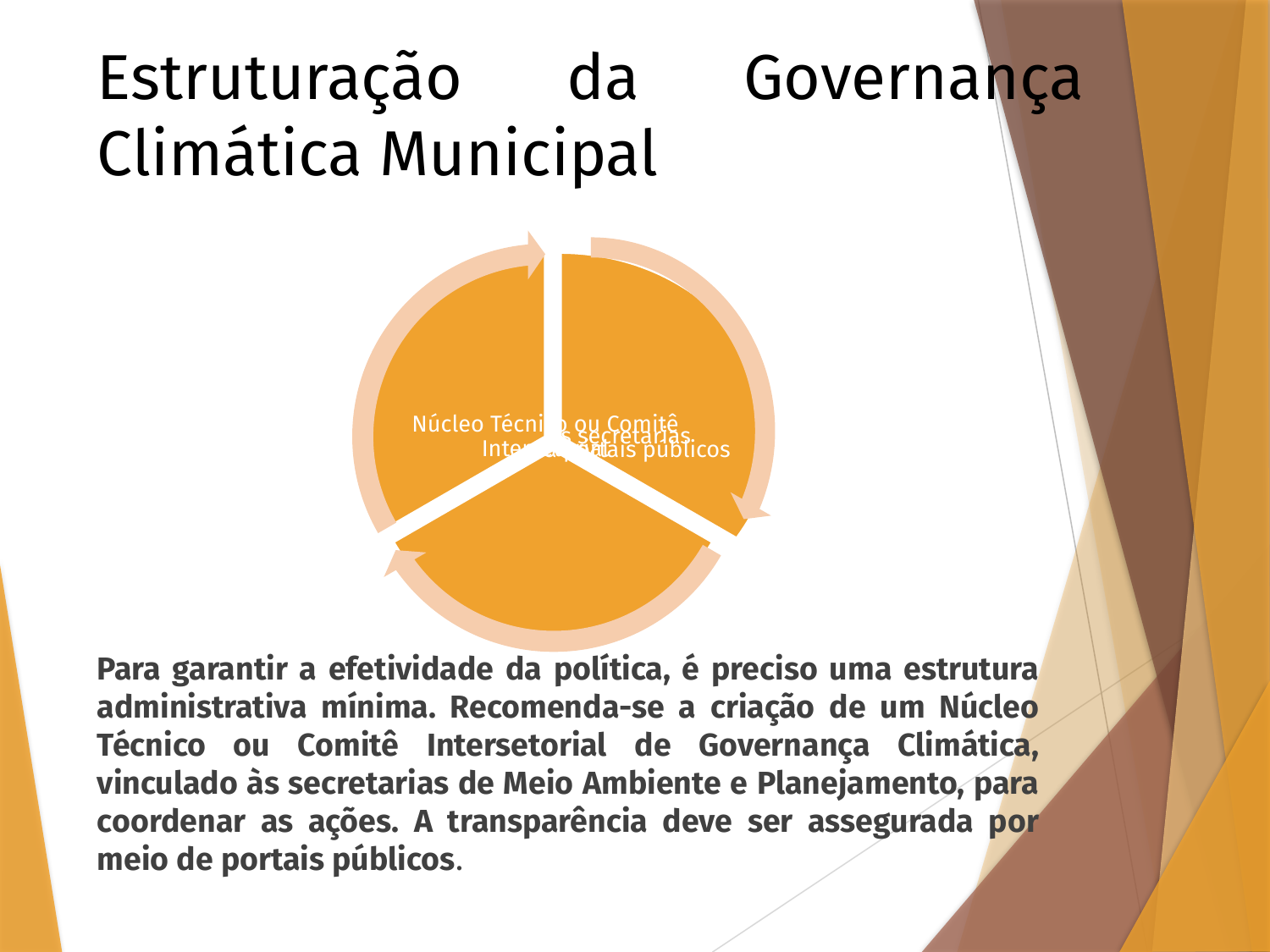

# Estruturação da Governança Climática Municipal
Vinculação às secretarias
Transparência via portais públicos
Núcleo Técnico ou Comitê Intersetorial

Para garantir a efetividade da política, é preciso uma estrutura administrativa mínima. Recomenda-se a criação de um Núcleo Técnico ou Comitê Intersetorial de Governança Climática, vinculado às secretarias de Meio Ambiente e Planejamento, para coordenar as ações. A transparência deve ser assegurada por meio de portais públicos.